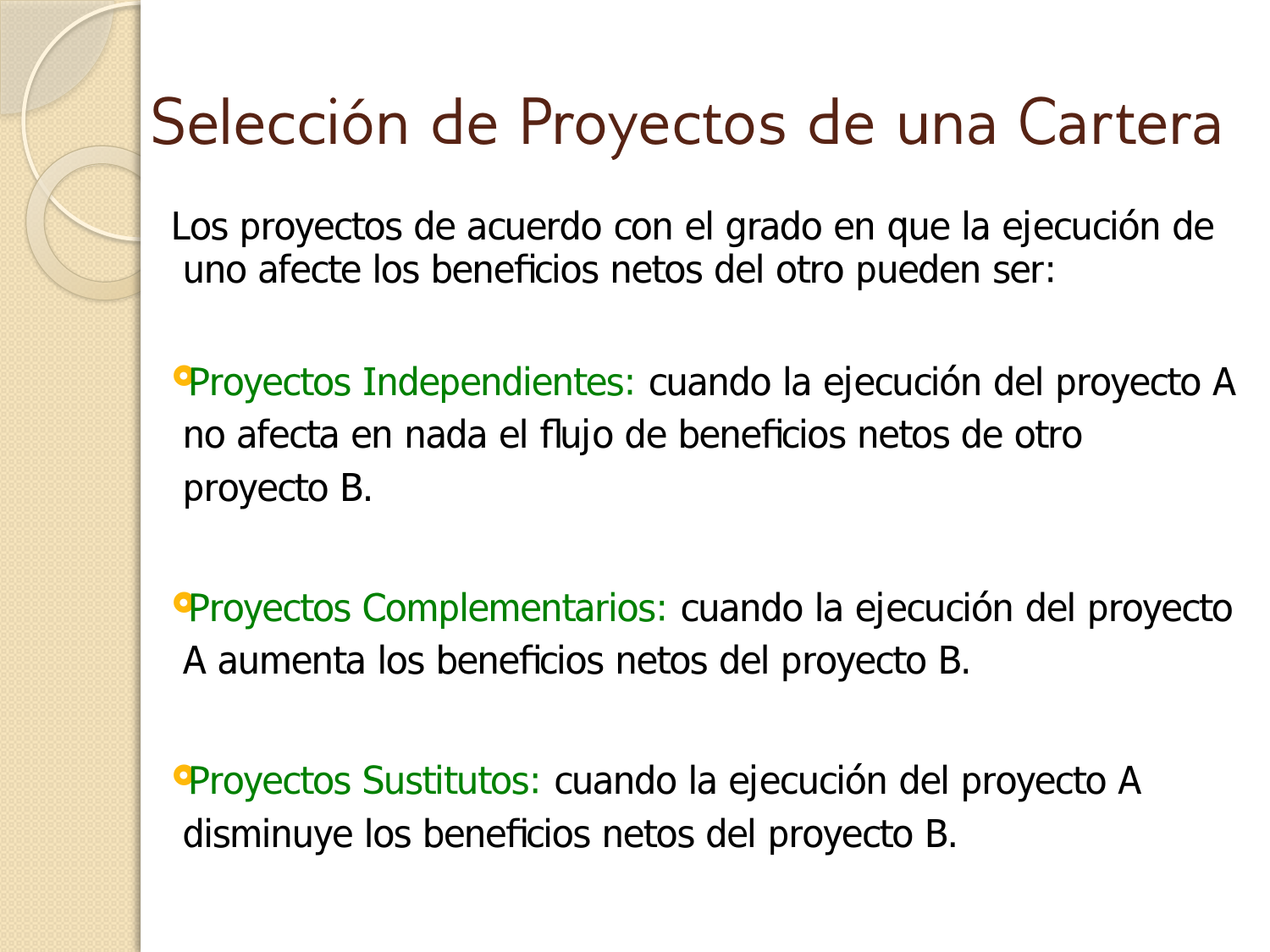

# Selección de Proyectos de una Cartera
Los proyectos de acuerdo con el grado en que la ejecución de uno afecte los beneficios netos del otro pueden ser:

Proyectos Independientes: cuando la ejecución del proyecto A no afecta en nada el flujo de beneficios netos de otro proyecto B.

Proyectos Complementarios: cuando la ejecución del proyecto A aumenta los beneficios netos del proyecto B.

Proyectos Sustitutos: cuando la ejecución del proyecto A disminuye los beneficios netos del proyecto B.